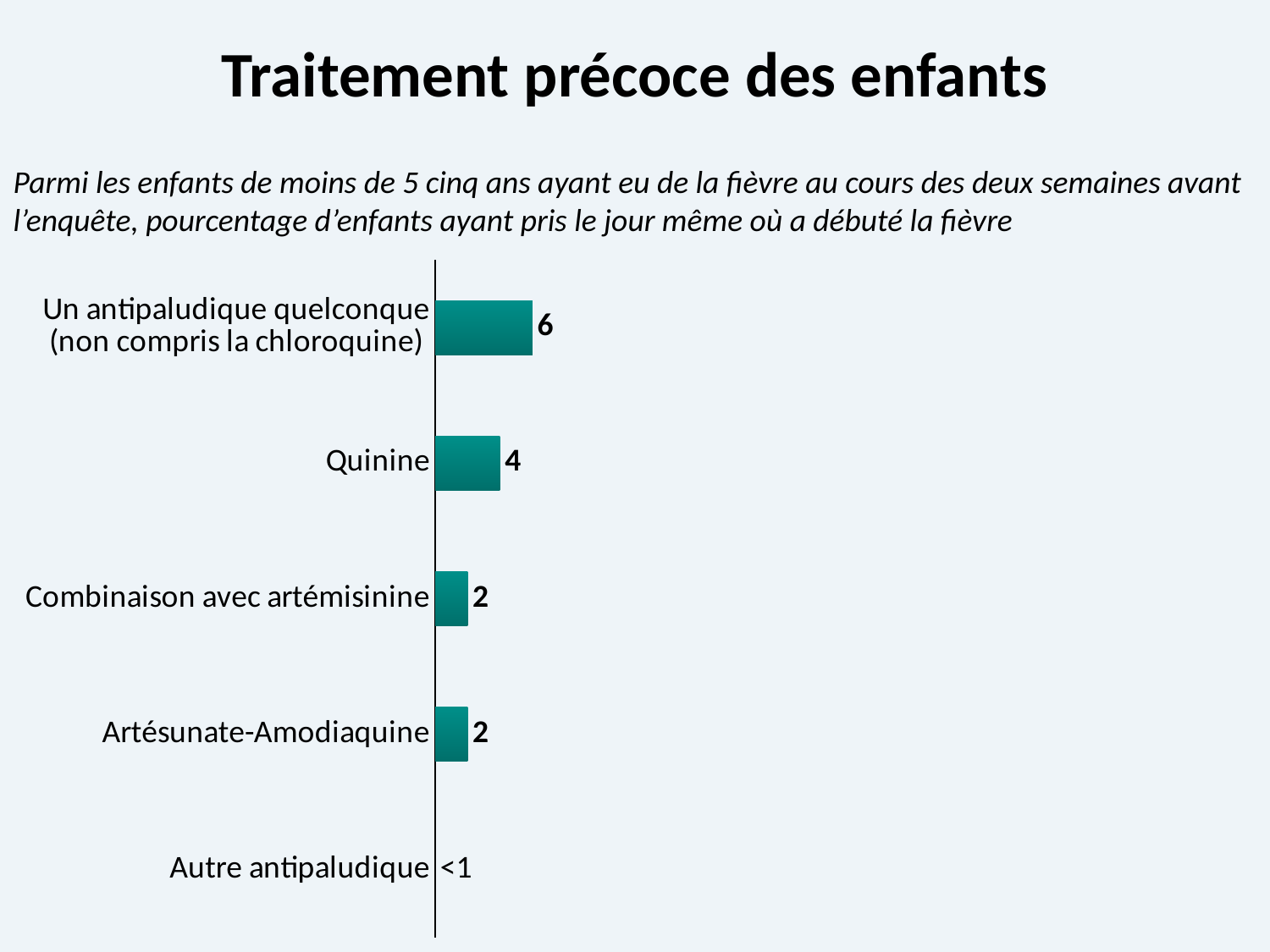

Traitement précoce des enfants
Parmi les enfants de moins de 5 cinq ans ayant eu de la fièvre au cours des deux semaines avant l’enquête, pourcentage d’enfants ayant pris le jour même où a débuté la fièvre

### Chart

| Category | Series 1 |
|---|---|
| Autre antipaludique | 0.0 |
| Artésunate-Amodiaquine | 2.0 |
| Combinaison avec artémisinine | 2.0 |
| Quinine | 4.0 |
| Un antipaludique quelconque (non compris la chloroquine) | 6.0 |